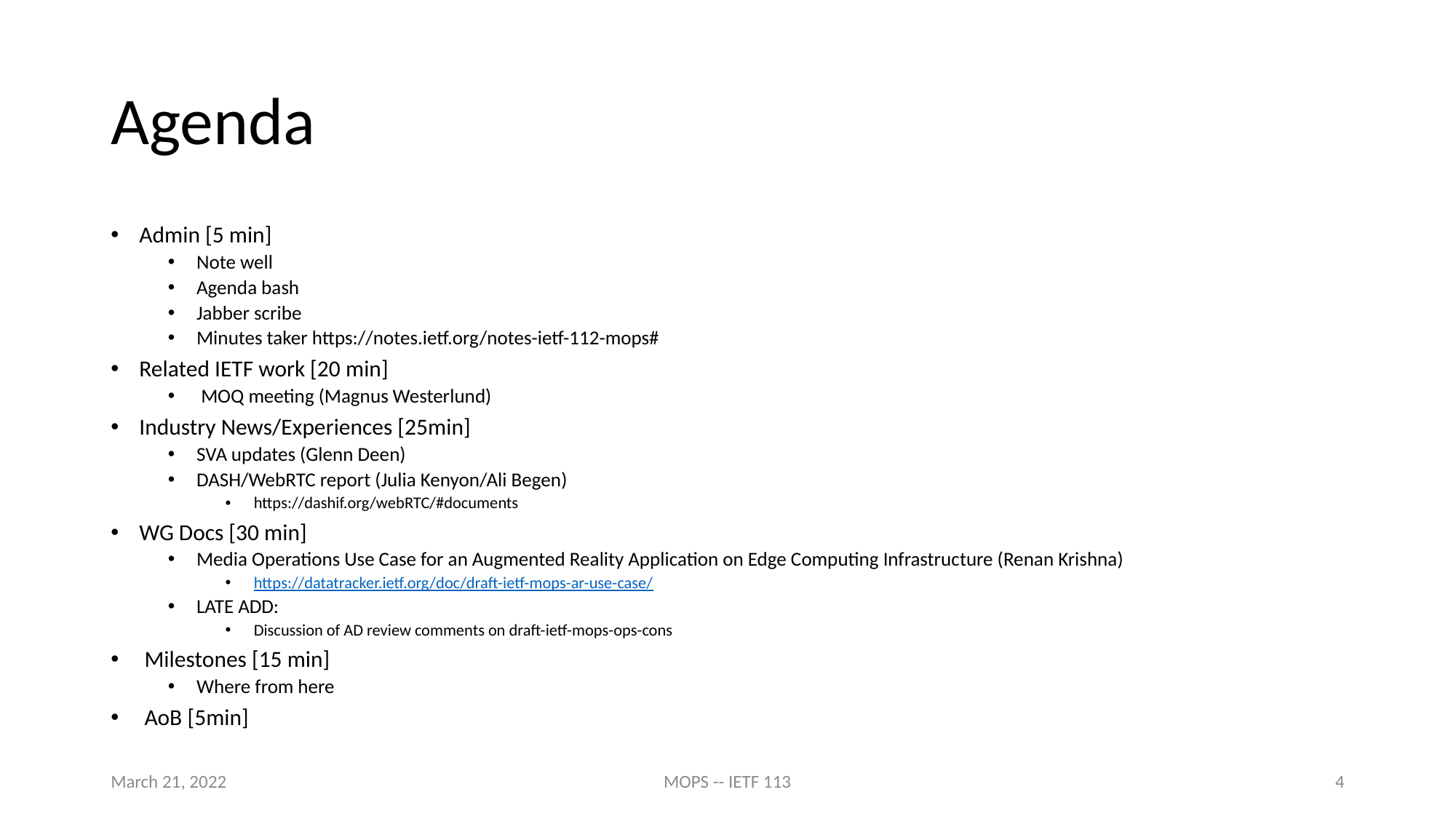

# Agenda
Admin [5 min]
Note well
Agenda bash
Jabber scribe
Minutes taker https://notes.ietf.org/notes-ietf-112-mops#
Related IETF work [20 min]
 MOQ meeting (Magnus Westerlund)
Industry News/Experiences [25min]
SVA updates (Glenn Deen)
DASH/WebRTC report (Julia Kenyon/Ali Begen)
https://dashif.org/webRTC/#documents
WG Docs [30 min]
Media Operations Use Case for an Augmented Reality Application on Edge Computing Infrastructure (Renan Krishna)
https://datatracker.ietf.org/doc/draft-ietf-mops-ar-use-case/
LATE ADD:
Discussion of AD review comments on draft-ietf-mops-ops-cons
 Milestones [15 min]
Where from here
 AoB [5min]
March 21, 2022
MOPS -- IETF 113
4